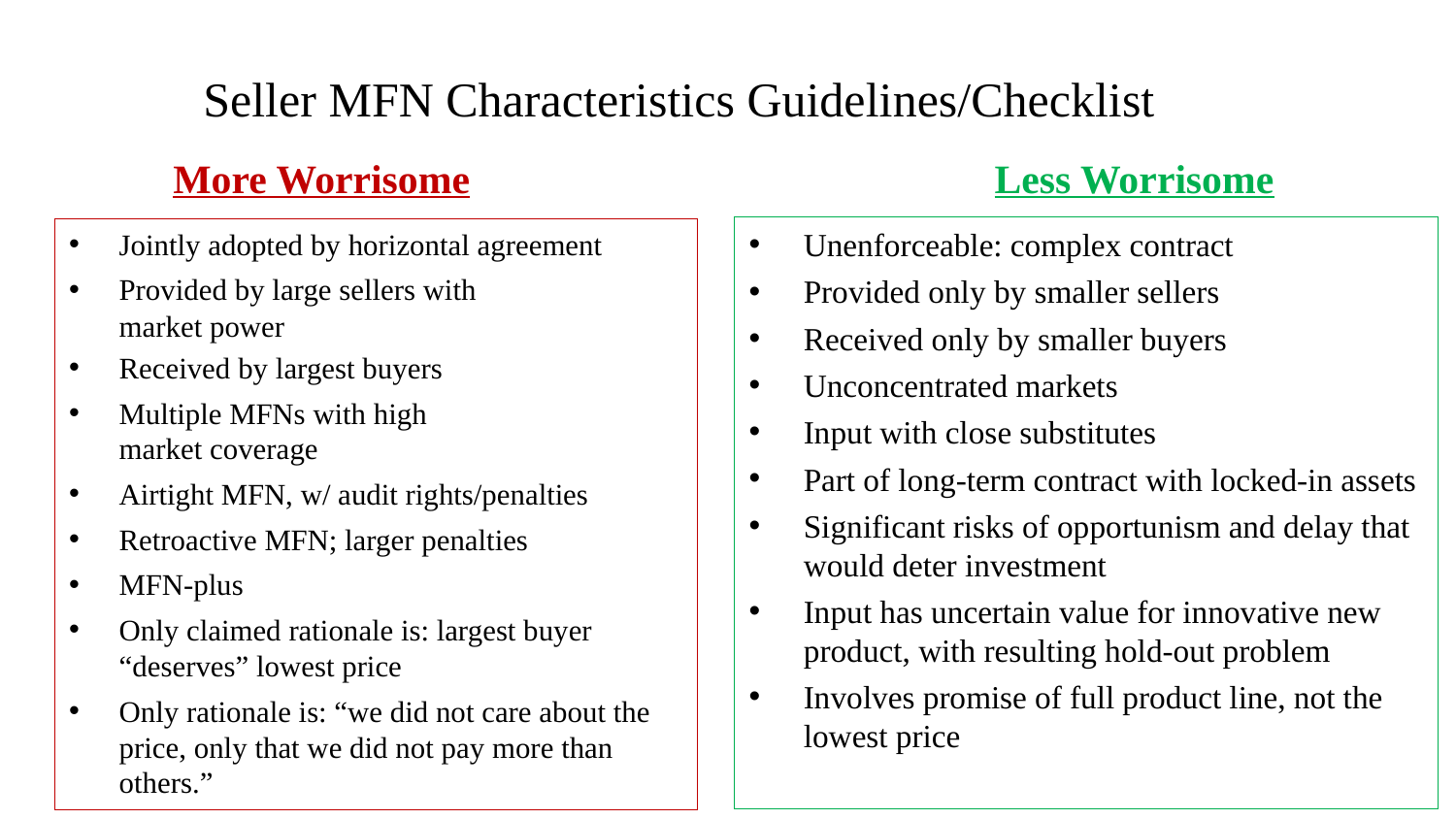

Seller MFN Characteristics Guidelines/Checklist
More Worrisome
Less Worrisome
Unenforceable: complex contract
Provided only by smaller sellers
Received only by smaller buyers
Unconcentrated markets
Input with close substitutes
Part of long-term contract with locked-in assets
Significant risks of opportunism and delay that would deter investment
Input has uncertain value for innovative new product, with resulting hold-out problem
Involves promise of full product line, not the lowest price

Jointly adopted by horizontal agreement
Provided by large sellers with
market power
Received by largest buyers
Multiple MFNs with high
market coverage
Airtight MFN, w/ audit rights/penalties
Retroactive MFN; larger penalties
MFN-plus
Only claimed rationale is: largest buyer “deserves” lowest price
Only rationale is: “we did not care about the price, only that we did not pay more than others.”